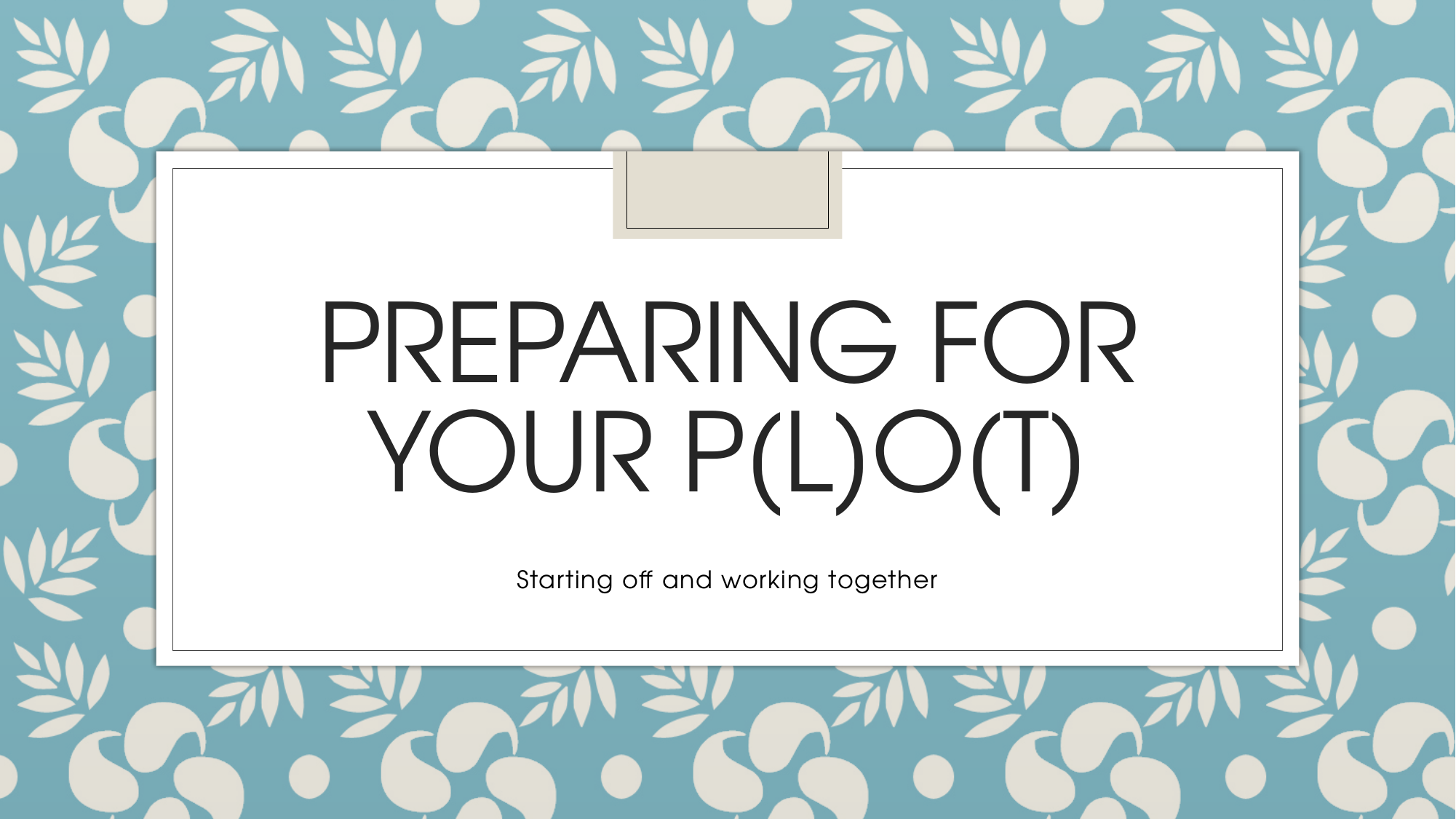

# Preparing for your P(l)O(t)
Starting off and working together